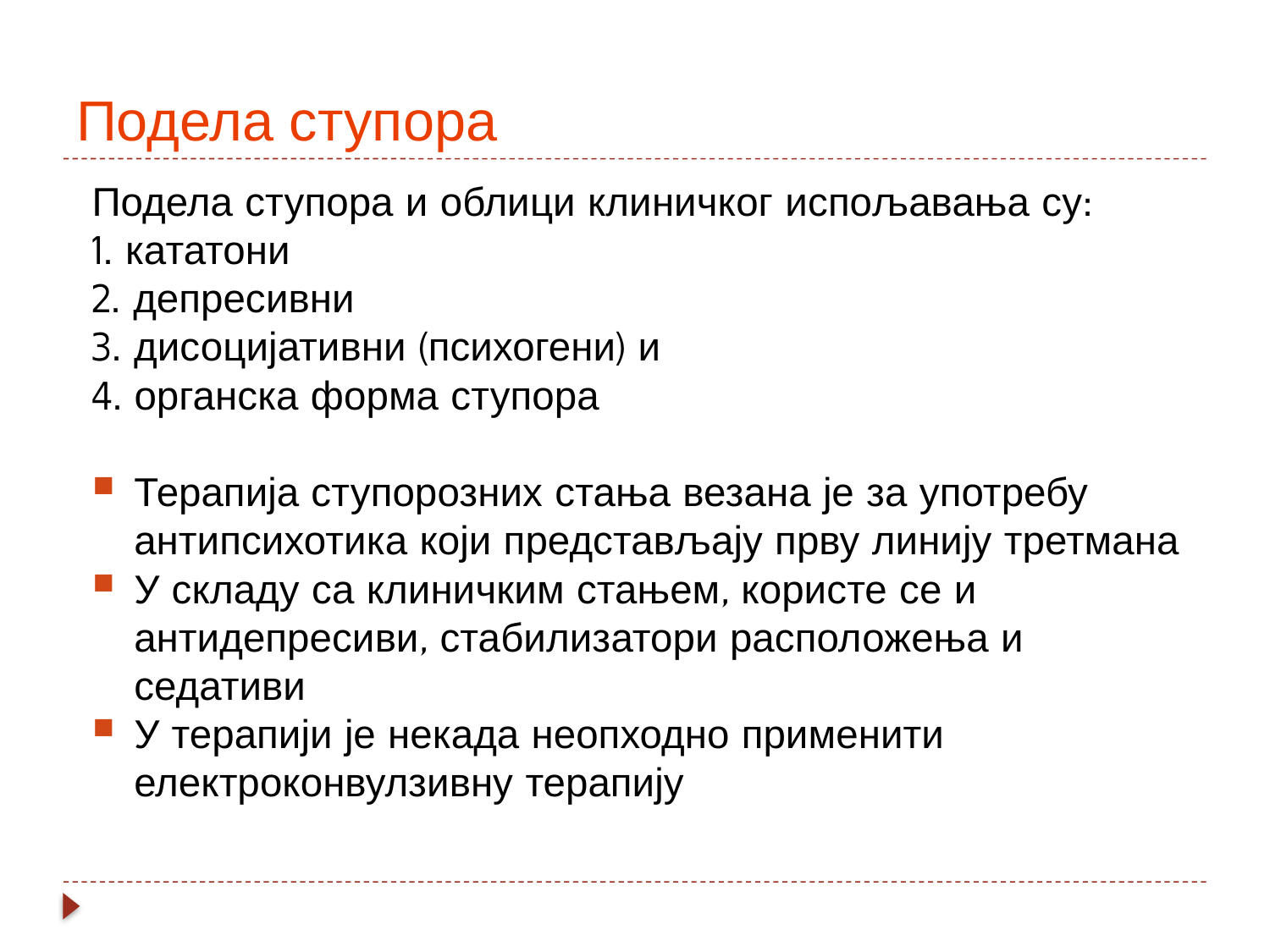

# Подела ступора
Подела ступора и облици клиничког испољавања су:
1. кататони
2. депресивни
3. дисоцијативни (психогени) и
4. органска форма ступора

Терапија ступорозних стања везана је за употребу антипсихотика који представљају прву линију третмана
У складу са клиничким стањем, користе се и антидепресиви, стабилизатори расположења и седативи
У терапији је некада неопходно применити електроконвулзивну терапију